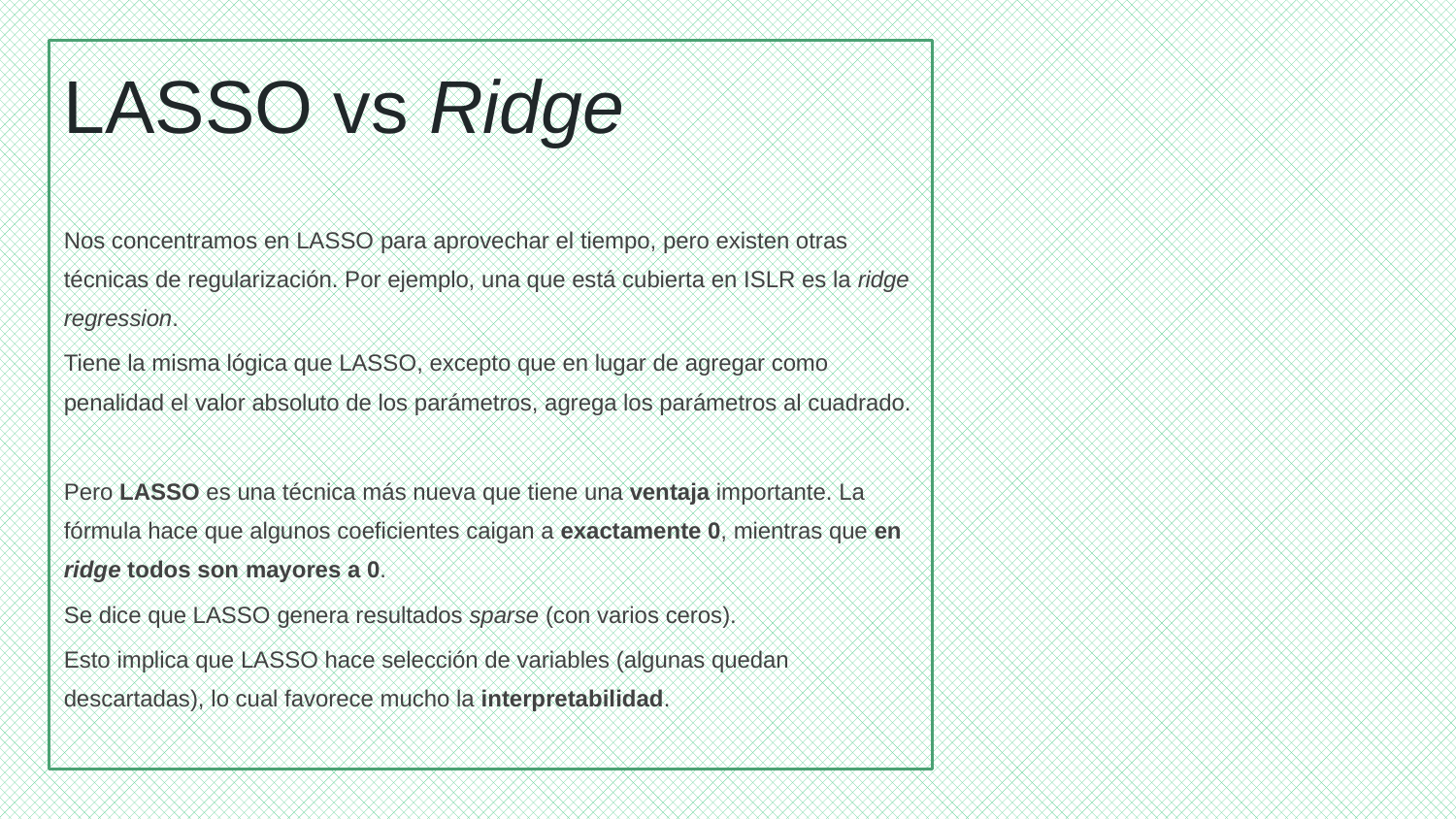

# LASSO vs Ridge

Nos concentramos en LASSO para aprovechar el tiempo, pero existen otras técnicas de regularización. Por ejemplo, una que está cubierta en ISLR es la ridge regression.
Tiene la misma lógica que LASSO, excepto que en lugar de agregar como penalidad el valor absoluto de los parámetros, agrega los parámetros al cuadrado.

Pero LASSO es una técnica más nueva que tiene una ventaja importante. La fórmula hace que algunos coeficientes caigan a exactamente 0, mientras que en ridge todos son mayores a 0.
Se dice que LASSO genera resultados sparse (con varios ceros).
Esto implica que LASSO hace selección de variables (algunas quedan descartadas), lo cual favorece mucho la interpretabilidad.